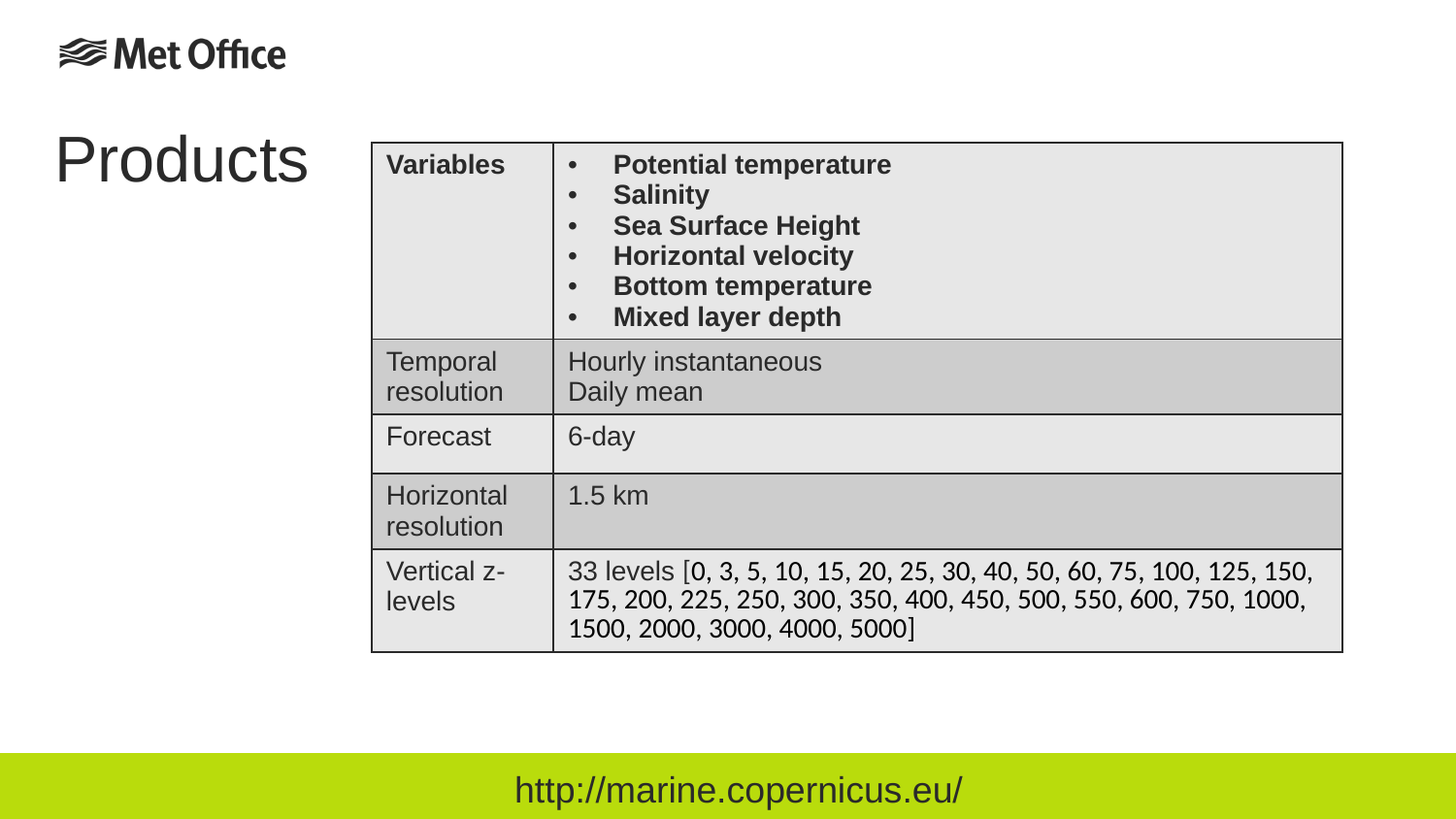

# Products
| Variables | Potential temperature Salinity Sea Surface Height Horizontal velocity Bottom temperature Mixed layer depth |
| --- | --- |
| Temporal resolution | Hourly instantaneous Daily mean |
| Forecast | 6-day |
| Horizontal resolution | 1.5 km |
| Vertical z-levels | 33 levels [0, 3, 5, 10, 15, 20, 25, 30, 40, 50, 60, 75, 100, 125, 150, 175, 200, 225, 250, 300, 350, 400, 450, 500, 550, 600, 750, 1000, 1500, 2000, 3000, 4000, 5000] |
http://marine.copernicus.eu/